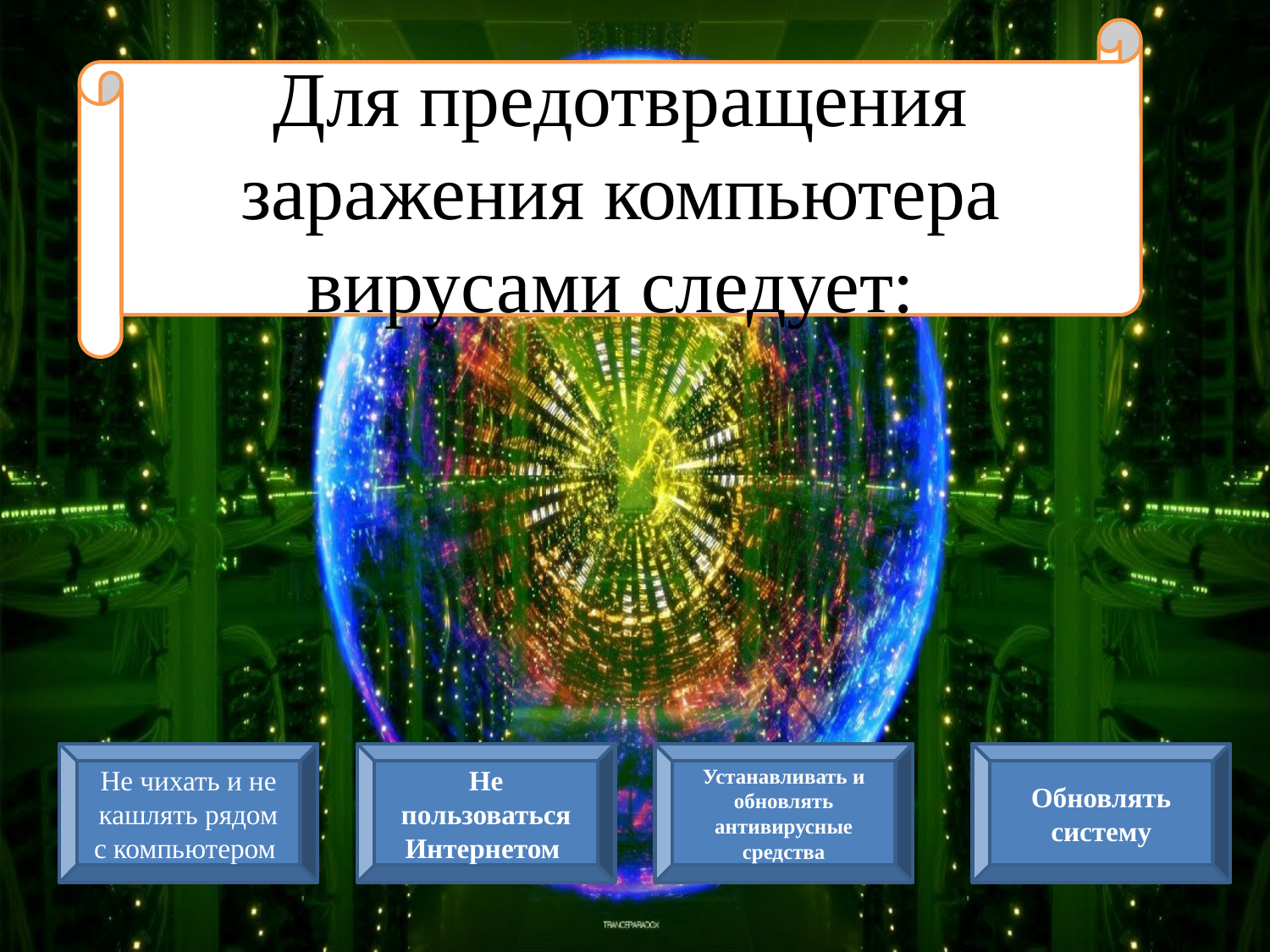

Для предотвращения заражения компьютера вирусами следует:
Не чихать и не кашлять рядом с компьютером
Не пользоваться Интернетом
Устанавливать и обновлять антивирусные средства
Обновлять систему